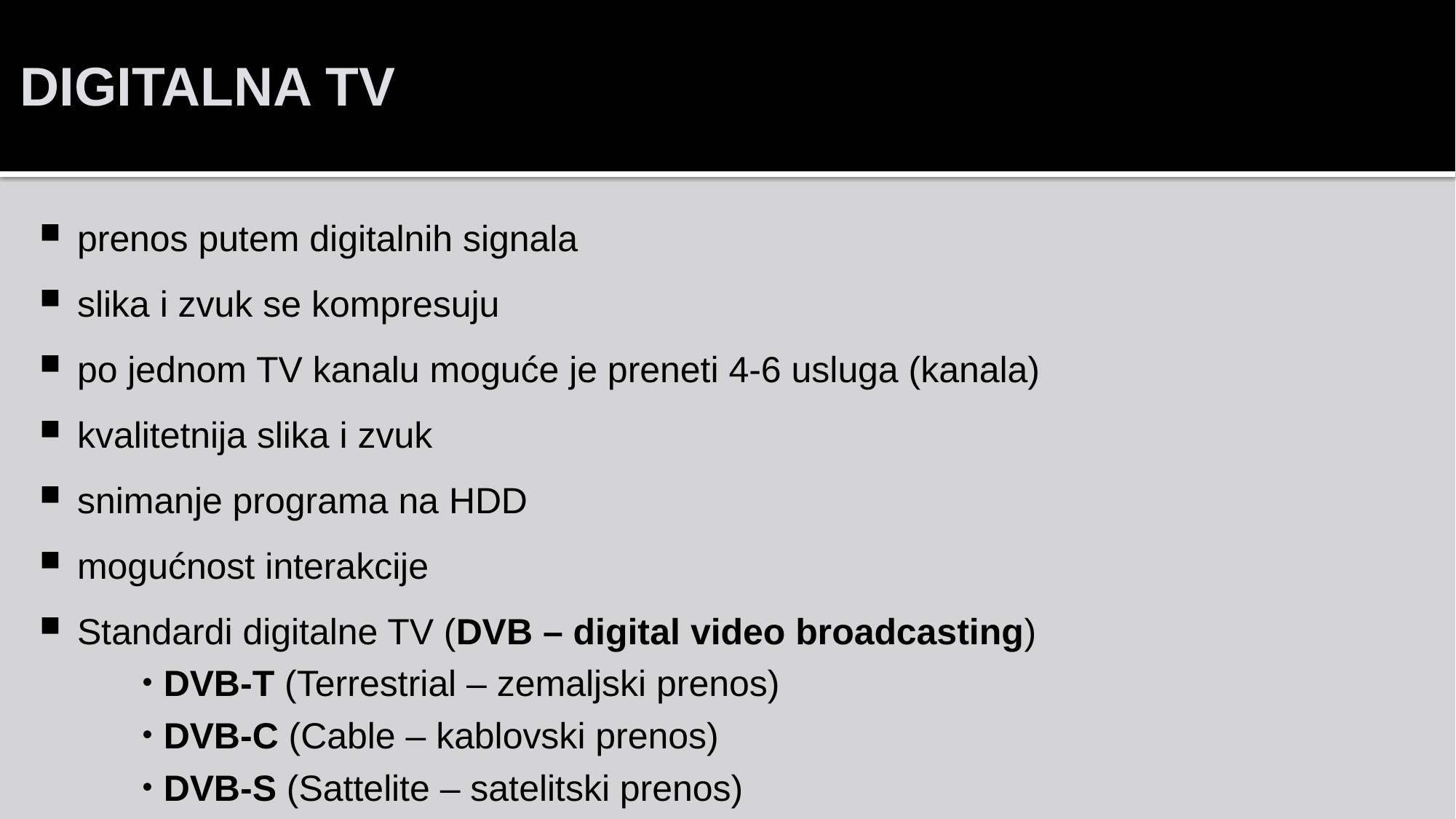

# DIGITALNA TV
prenos putem digitalnih signala
slika i zvuk se kompresuju
po jednom TV kanalu moguće je preneti 4-6 usluga (kanala)
kvalitetnija slika i zvuk
snimanje programa na HDD
mogućnost interakcije

Standardi digitalne TV (DVB – digital video broadcasting)
DVB-T (Terrestrial – zemaljski prenos)
DVB-C (Cable – kablovski prenos)
DVB-S (Sattelite – satelitski prenos)